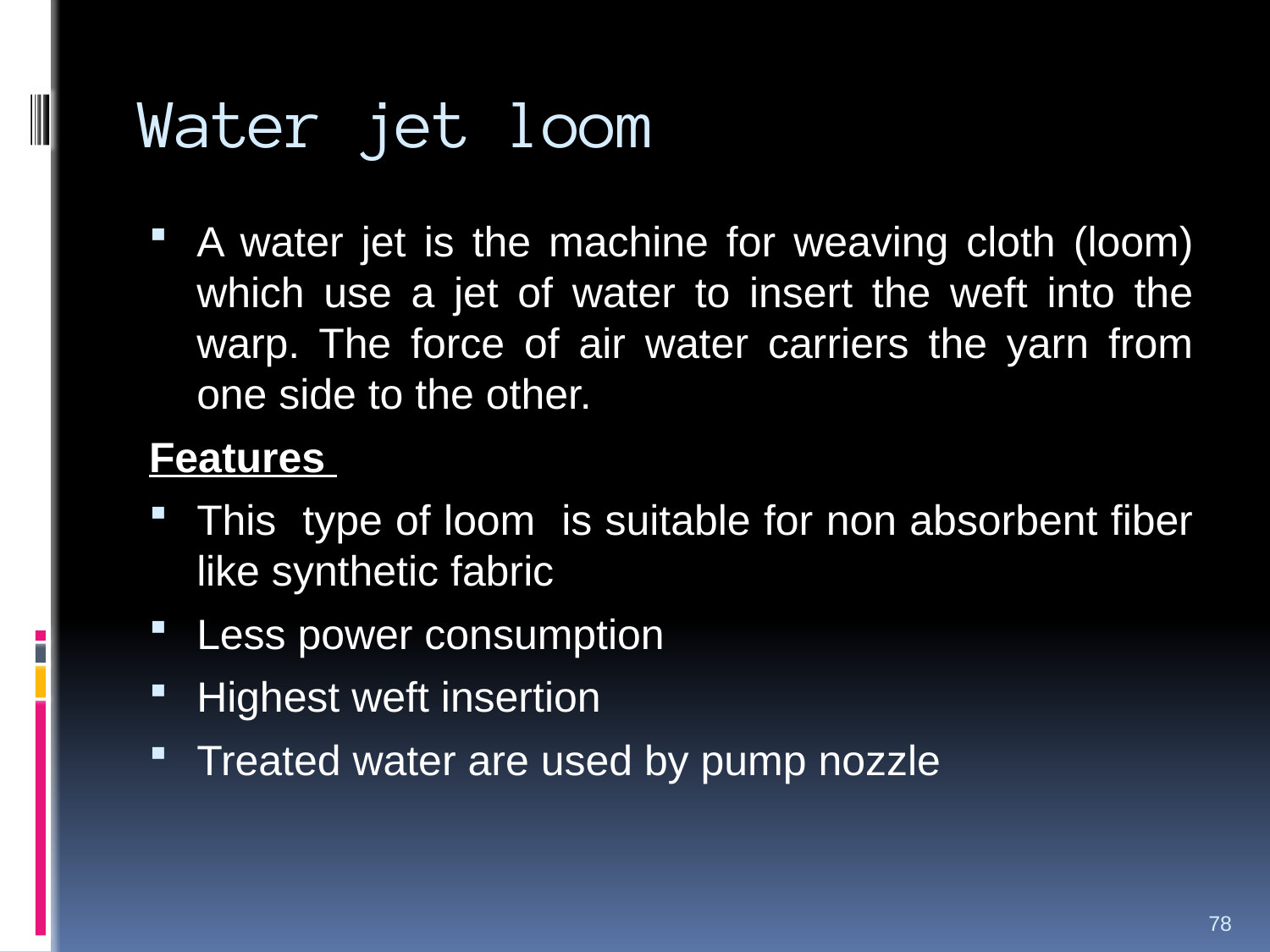

# Water jet loom
A water jet is the machine for weaving cloth (loom) which use a jet of water to insert the weft into the warp. The force of air water carriers the yarn from one side to the other.
Features
This  type of loom  is suitable for non absorbent fiber like synthetic fabric
Less power consumption
Highest weft insertion
Treated water are used by pump nozzle

78